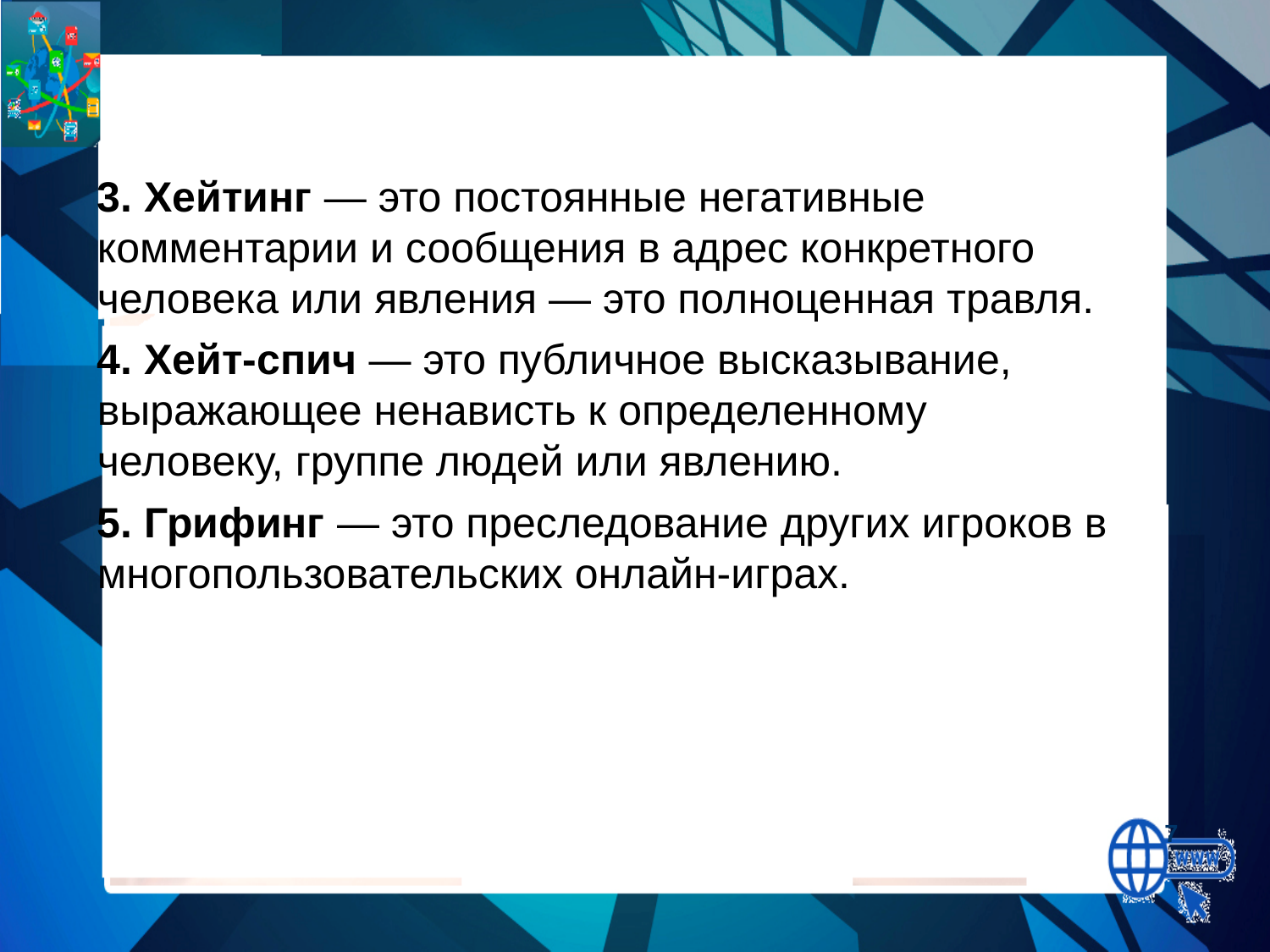

3. Хейтинг — это постоянные негативные комментарии и сообщения в адрес конкретного человека или явления — это полноценная травля.
4. Хейт-спич — это публичное высказывание, выражающее ненависть к определенному человеку, группе людей или явлению.
5. Грифинг — это преследование других игроков в многопользовательских онлайн-играх.

7